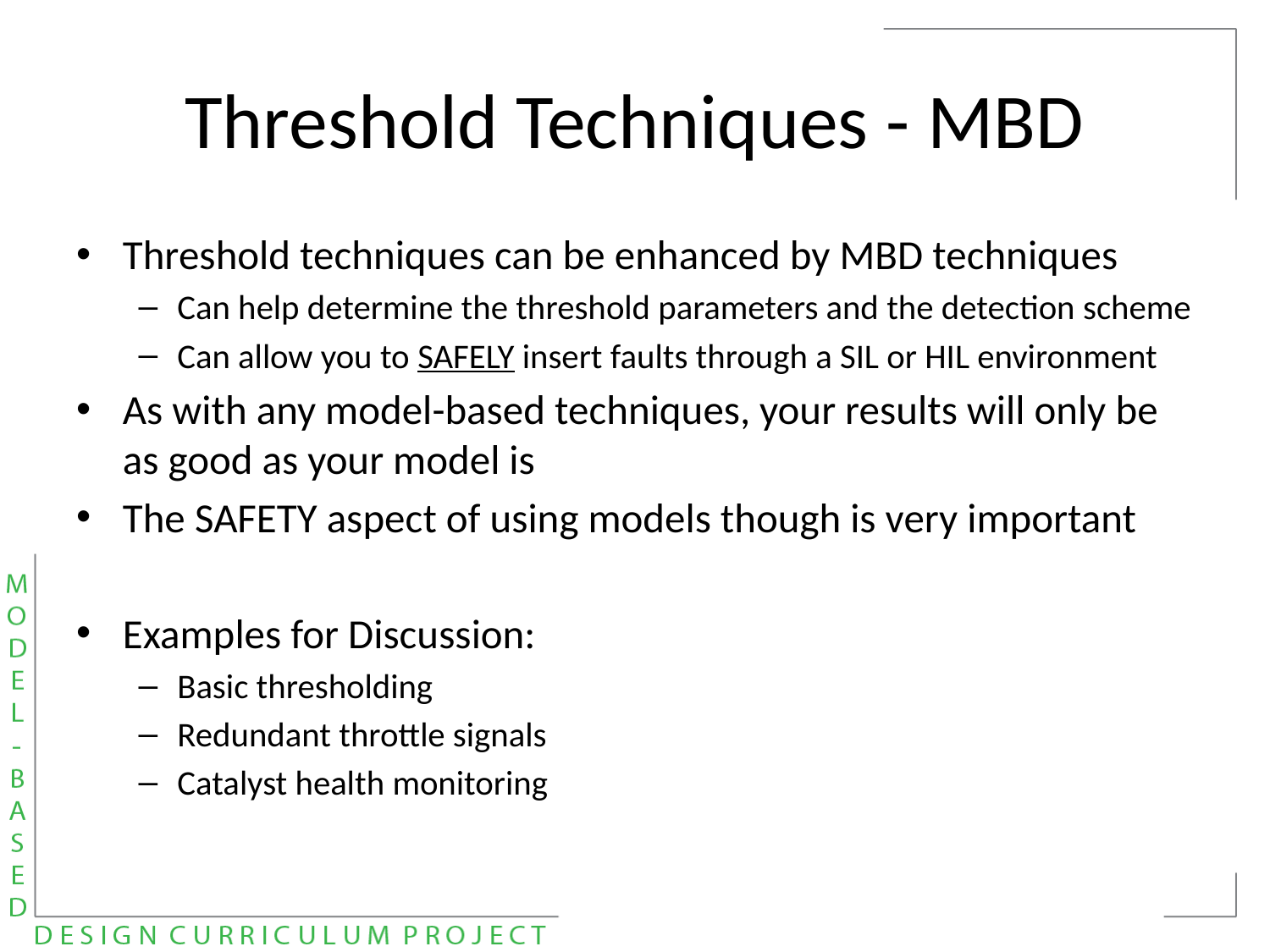

# Threshold Techniques - MBD
Threshold techniques can be enhanced by MBD techniques
Can help determine the threshold parameters and the detection scheme
Can allow you to SAFELY insert faults through a SIL or HIL environment
As with any model-based techniques, your results will only be as good as your model is
The SAFETY aspect of using models though is very important

Examples for Discussion:
Basic thresholding
Redundant throttle signals
Catalyst health monitoring